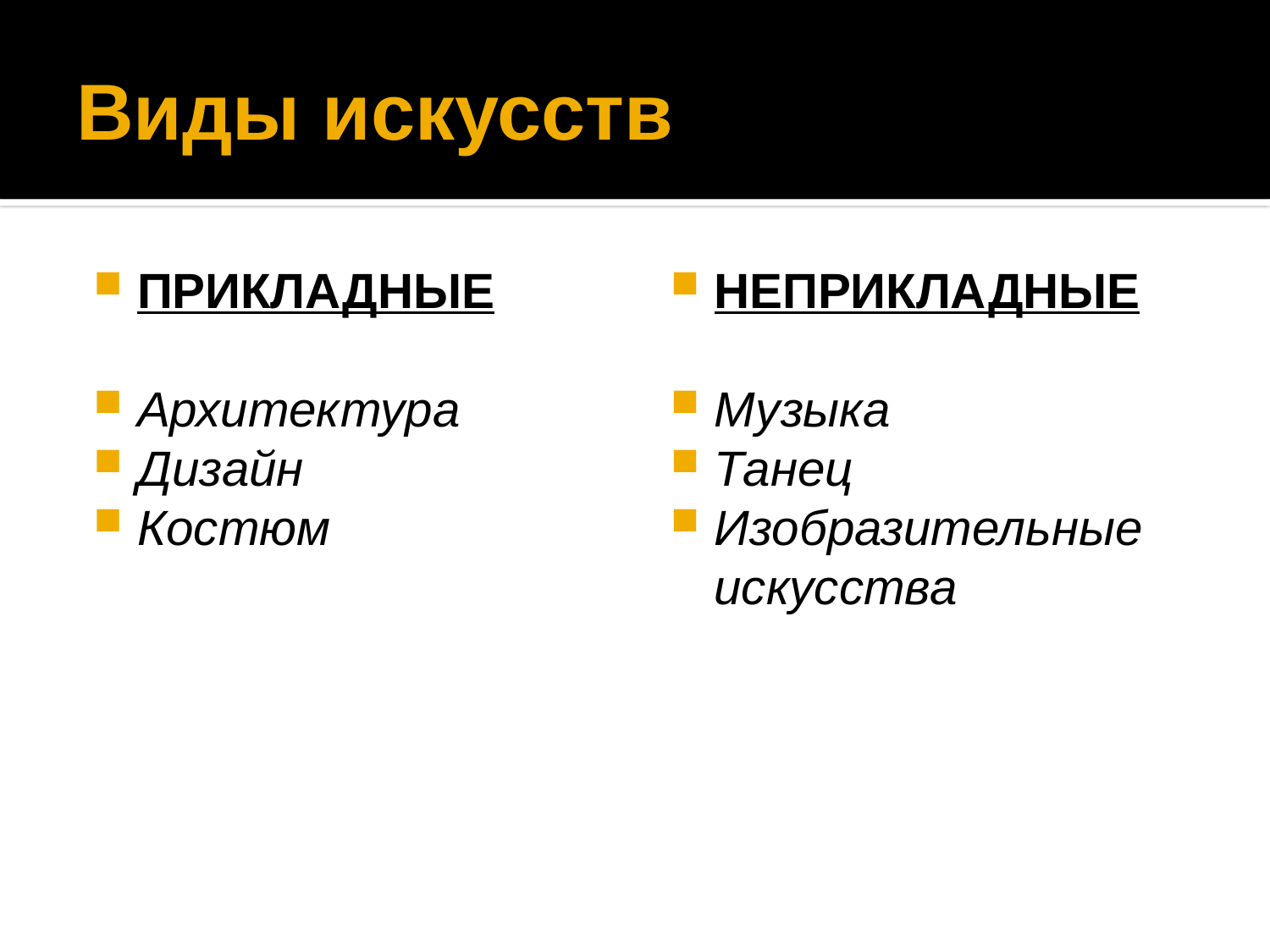

# Виды искусств
ПРИКЛАДНЫЕ

Архитектура
Дизайн
Костюм
НЕПРИКЛАДНЫЕ

Музыка
Танец
Изобразительные искусства